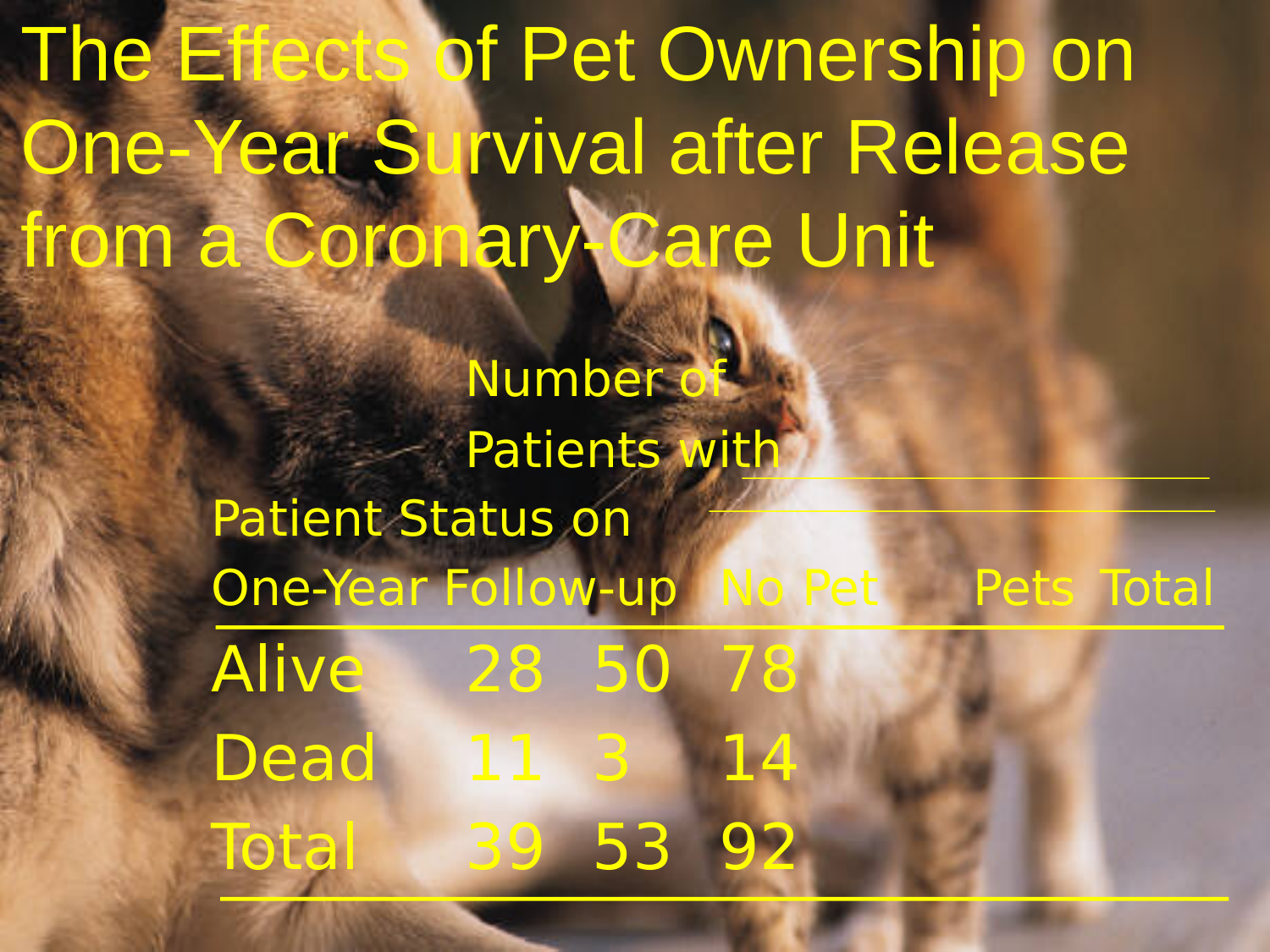

# The Effects of Pet Ownership on One-Year Survival after Release from a Coronary-Care Unit
		Number of
		Patients with
Patient Status on
One-Year Follow-up	No Pet	Pets	Total
Alive	28	50	78
Dead	11	3	14
Total	39	53	92